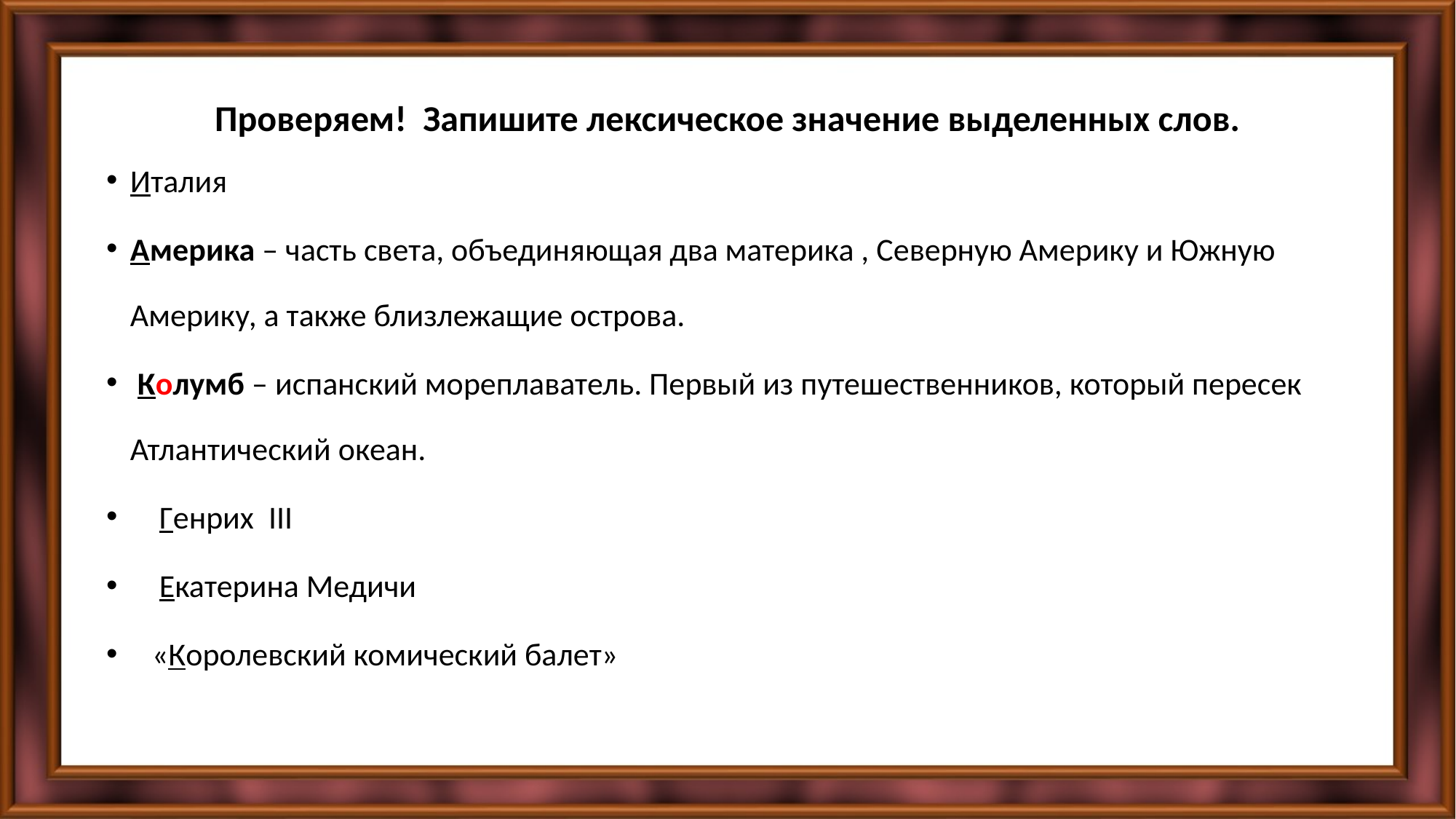

# Проверяем!  Запишите лексическое значение выделенных слов.
Италия
Америка – часть света, объединяющая два материка , Северную Америку и Южную Америку, а также близлежащие острова.
 Колумб – испанский мореплаватель. Первый из путешественников, который пересек Атлантический океан.
    Генрих  III
    Екатерина Медичи
   «Королевский комический балет»